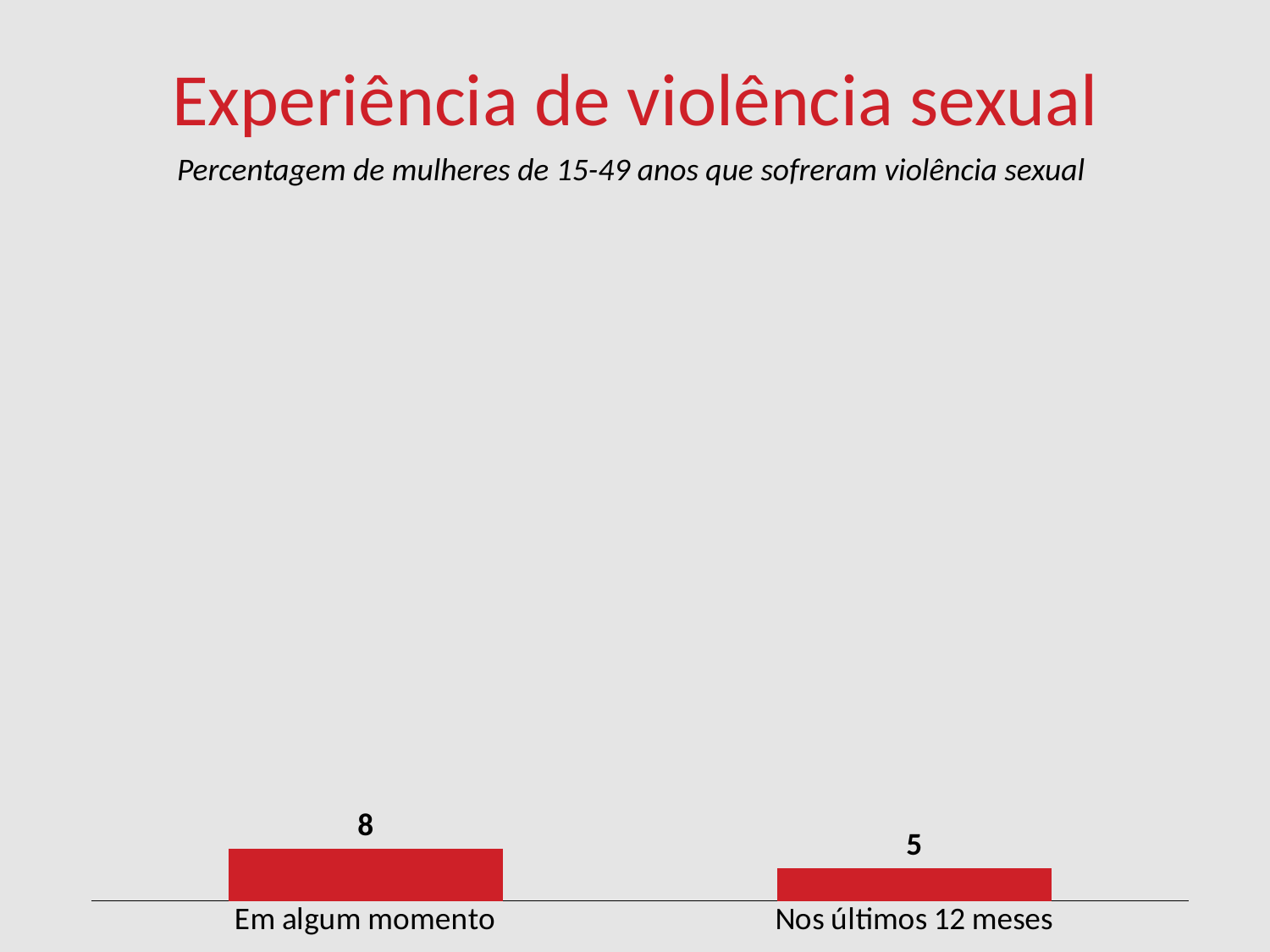

Experiência de violência sexual
Percentagem de mulheres de 15-49 anos que sofreram violência sexual

### Chart

| Category | Women |
|---|---|
| Em algum momento | 8.0 |
| Nos últimos 12 meses | 5.0 |